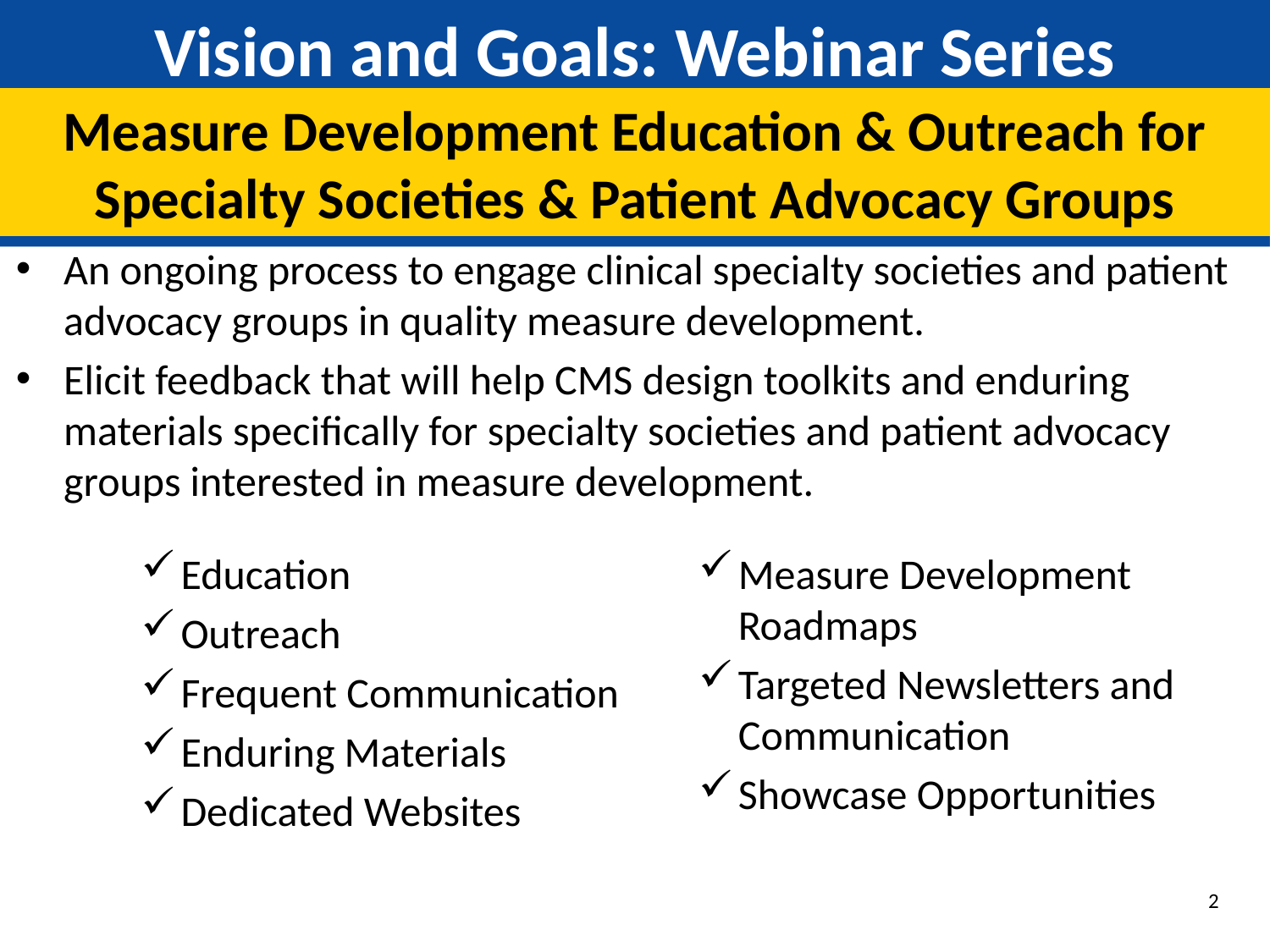

# Vision and Goals: Webinar Series
Measure Development Education & Outreach for Specialty Societies & Patient Advocacy Groups
An ongoing process to engage clinical specialty societies and patient advocacy groups in quality measure development.
Elicit feedback that will help CMS design toolkits and enduring materials specifically for specialty societies and patient advocacy groups interested in measure development.

Education
Outreach
Frequent Communication
Enduring Materials
Dedicated Websites

Measure Development Roadmaps
Targeted Newsletters and Communication
Showcase Opportunities